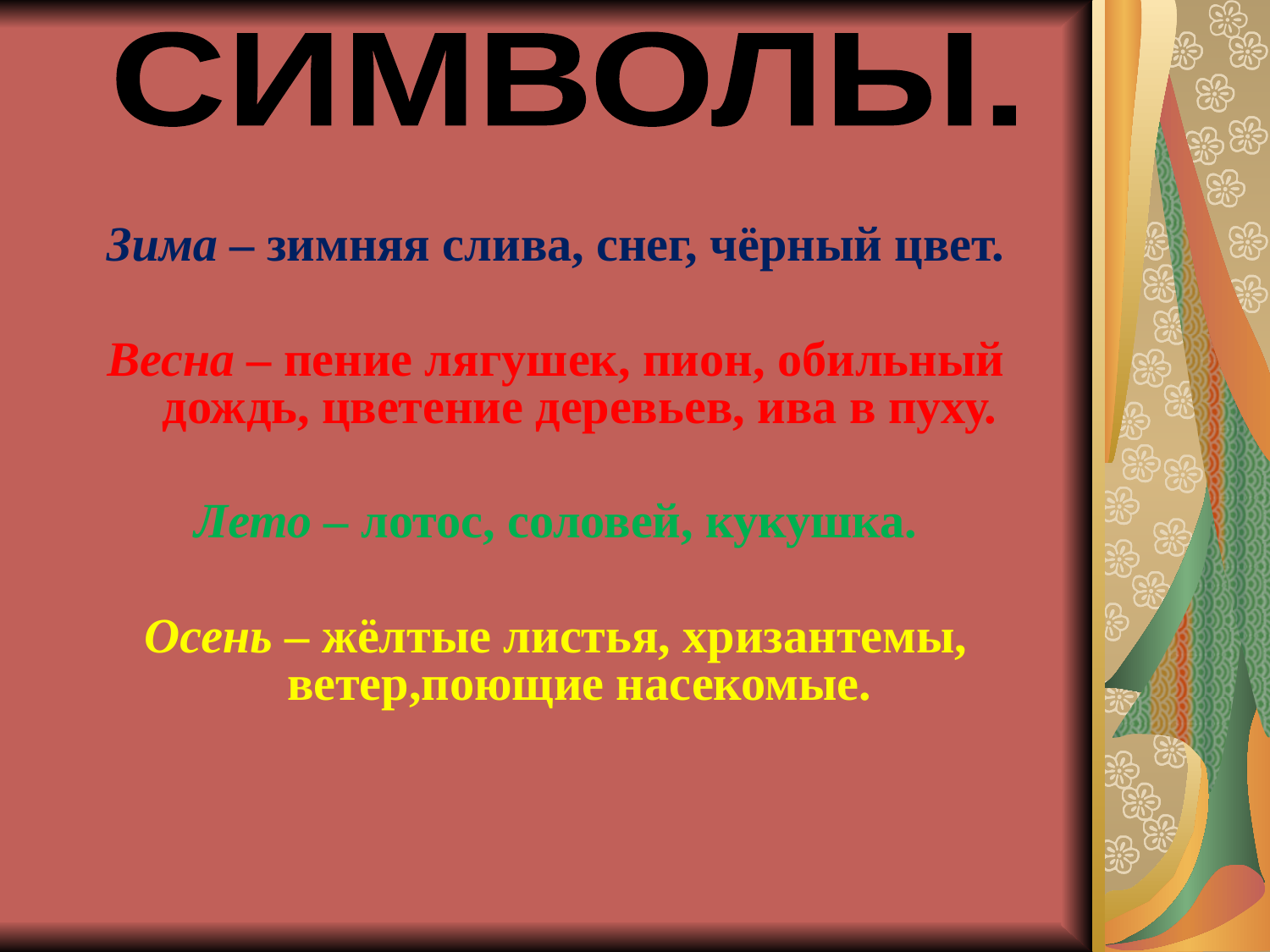

СИМВОЛЫ.

Зима – зимняя слива, снег, чёрный цвет.

Весна – пение лягушек, пион, обильный дождь, цветение деревьев, ива в пуху.

Лето – лотос, соловей, кукушка.

Осень – жёлтые листья, хризантемы, ветер,поющие насекомые.